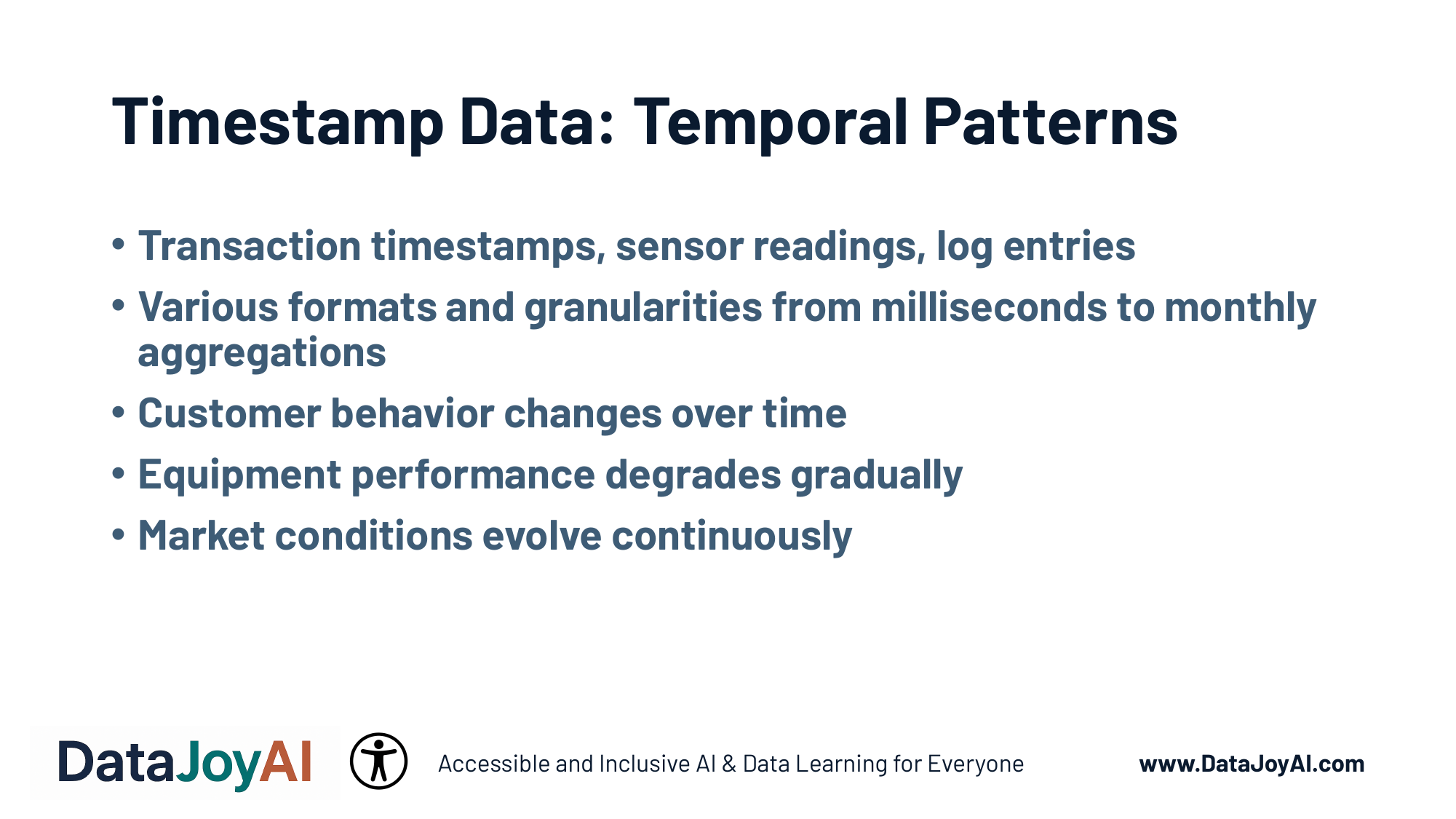

# Timestamp Data: Temporal Patterns
Transaction timestamps, sensor readings, log entries
Various formats and granularities from milliseconds to monthly aggregations
Customer behavior changes over time
Equipment performance degrades gradually
Market conditions evolve continuously